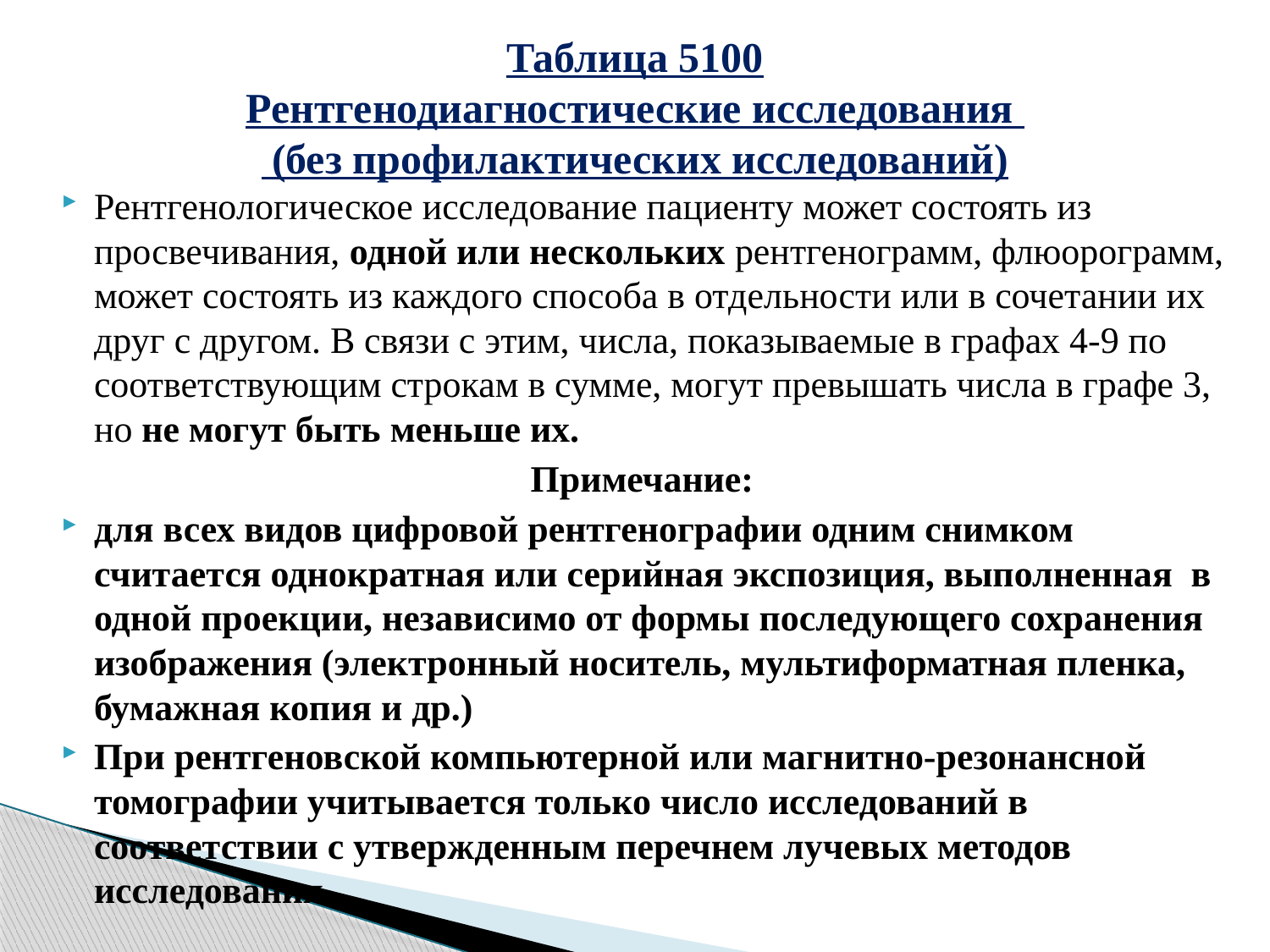

# Таблица 5100 Рентгенодиагностические исследования (без профилактических исследований)
Рентгенологическое исследование пациенту может состоять из просвечивания, одной или нескольких рентгенограмм, флюорограмм, может состоять из каждого способа в отдельности или в сочетании их друг с другом. В связи с этим, числа, показываемые в графах 4-9 по соответствующим строкам в сумме, могут превышать числа в графе 3, но не могут быть меньше их.
Примечание:
для всех видов цифровой рентгенографии одним снимком считается однократная или серийная экспозиция, выполненная  в одной проекции, независимо от формы последующего сохранения изображения (электронный носитель, мультиформатная пленка, бумажная копия и др.)
При рентгеновской компьютерной или магнитно-резонансной томографии учитывается только число исследований в соответствии с утвержденным перечнем лучевых методов исследования